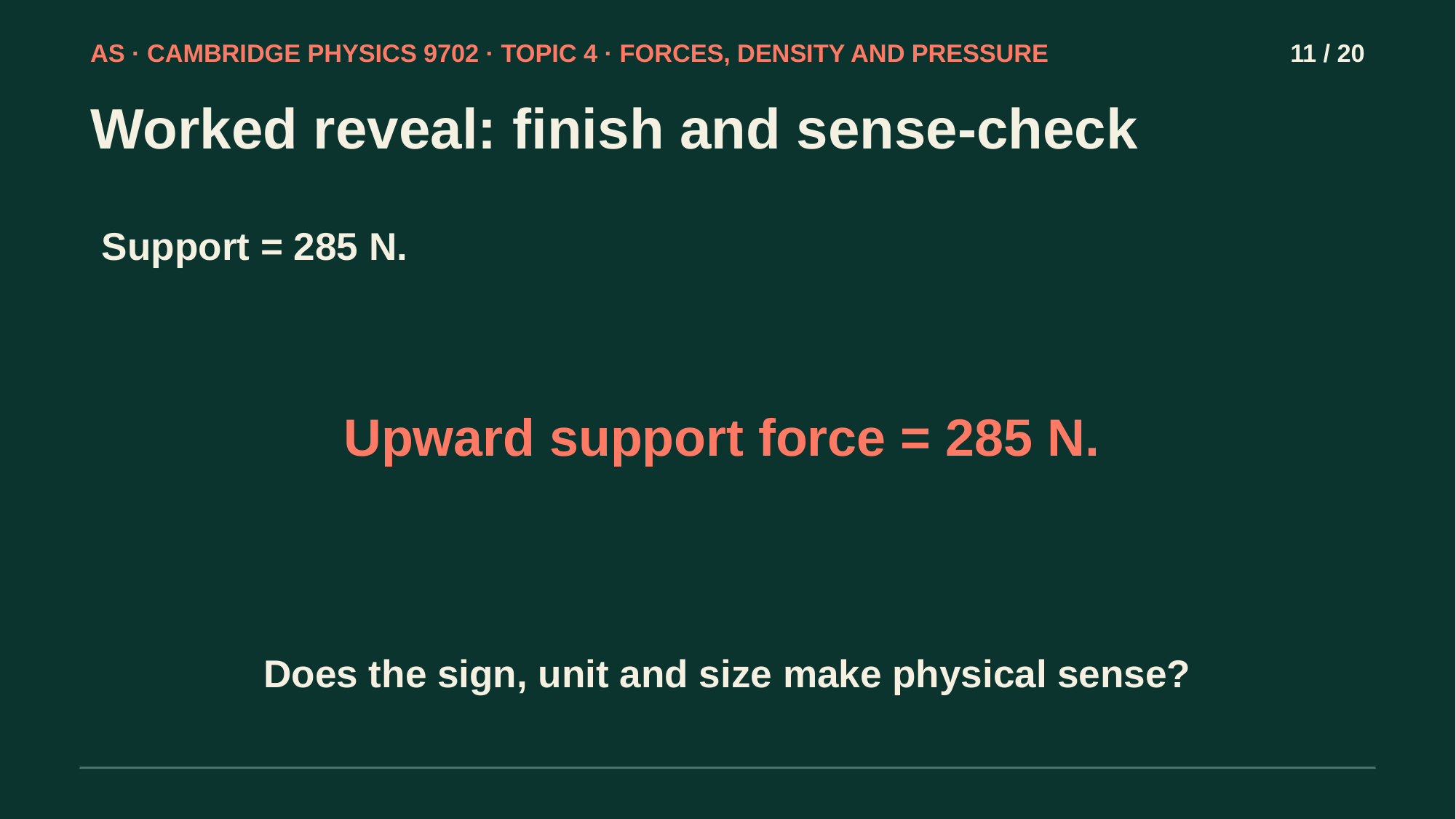

AS · CAMBRIDGE PHYSICS 9702 · TOPIC 4 · FORCES, DENSITY AND PRESSURE
11 / 20
Worked reveal: finish and sense-check
Support = 285 N.
Upward support force = 285 N.
Does the sign, unit and size make physical sense?